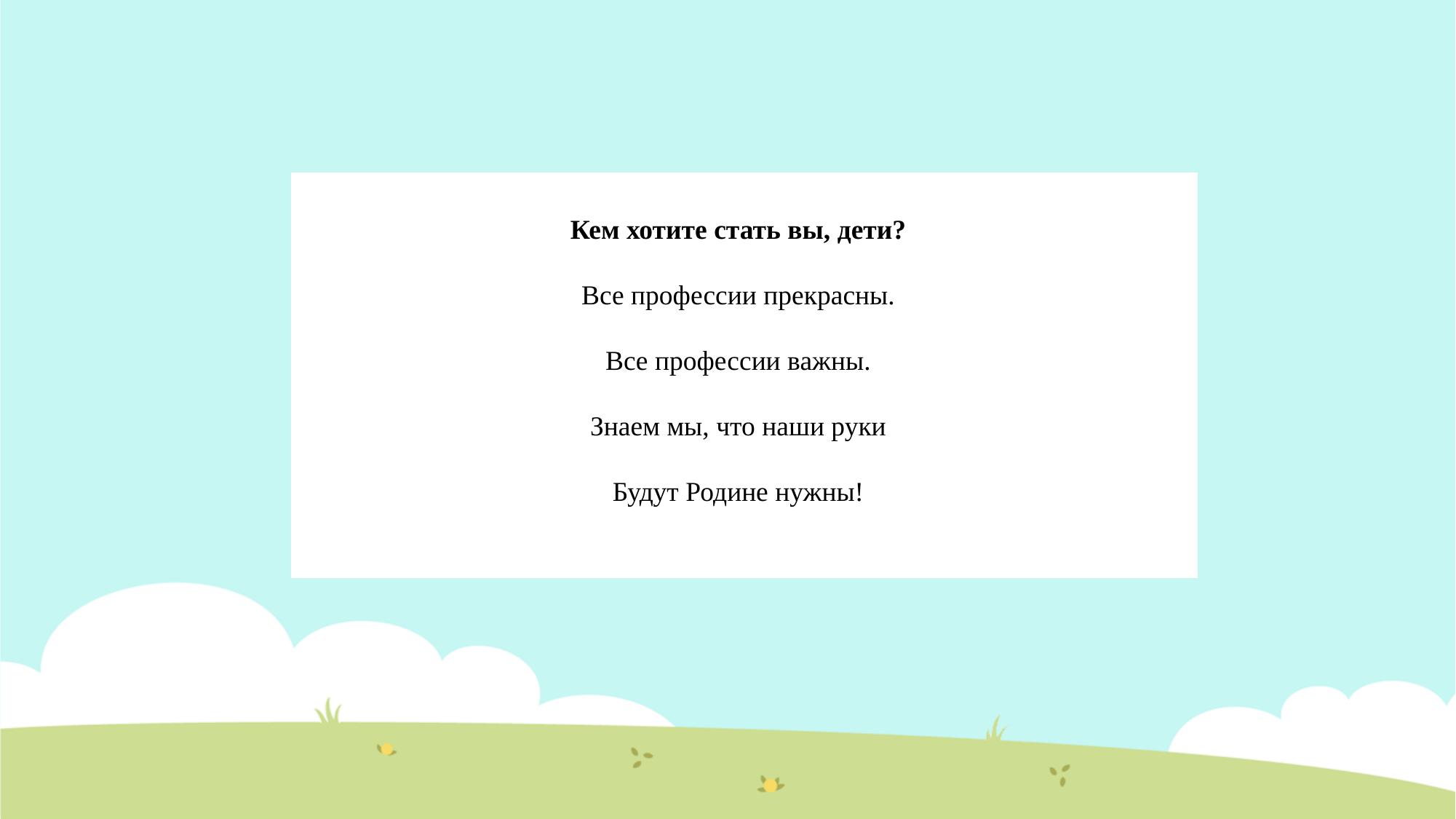

Кем хотите стать вы, дети?
Все профессии прекрасны.
Все профессии важны.
Знаем мы, что наши руки
Будут Родине нужны!